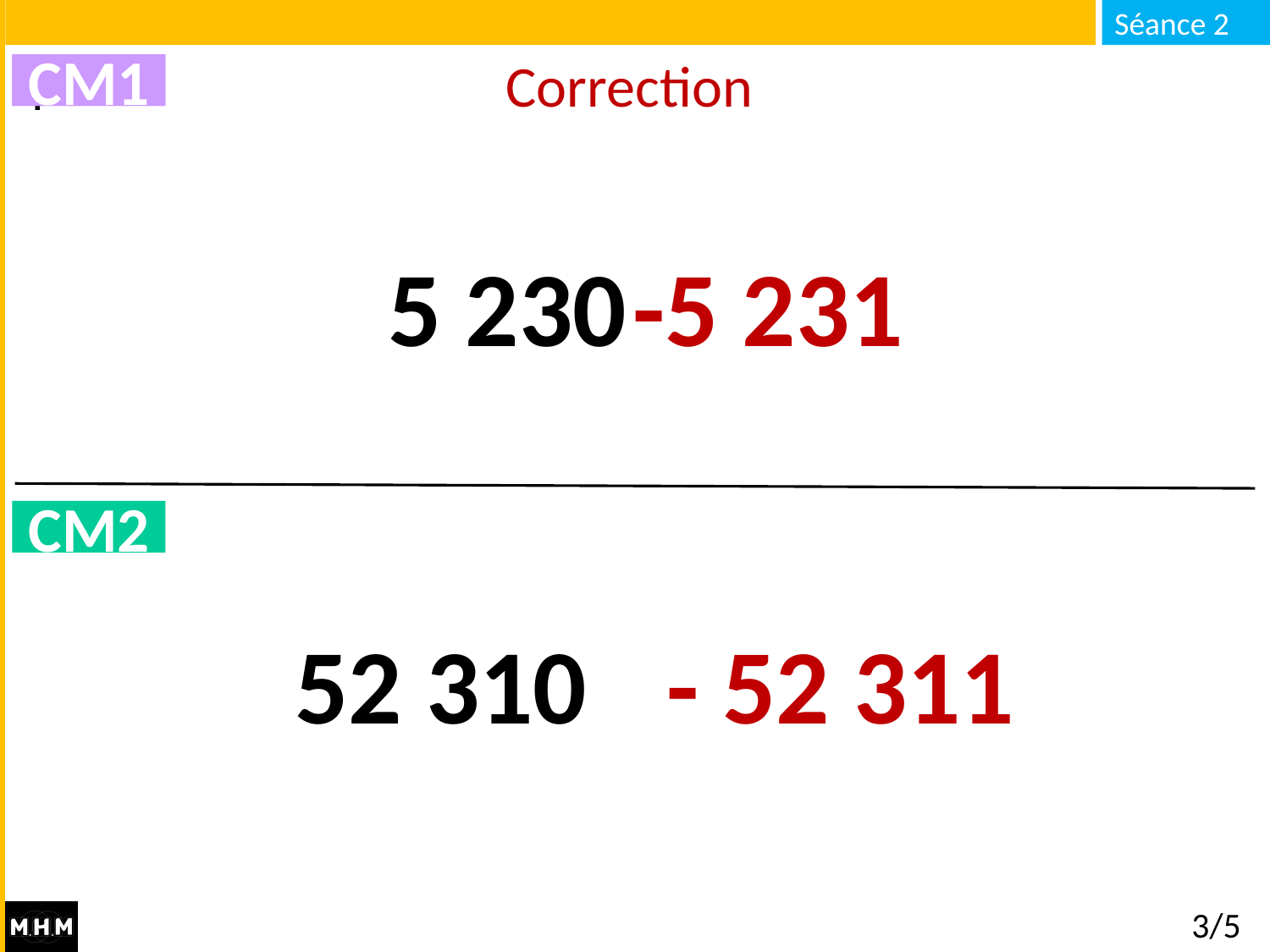

# Correction
CM1
CM1
5 230
-5 231
CM2
- 52 311
52 310
3/5